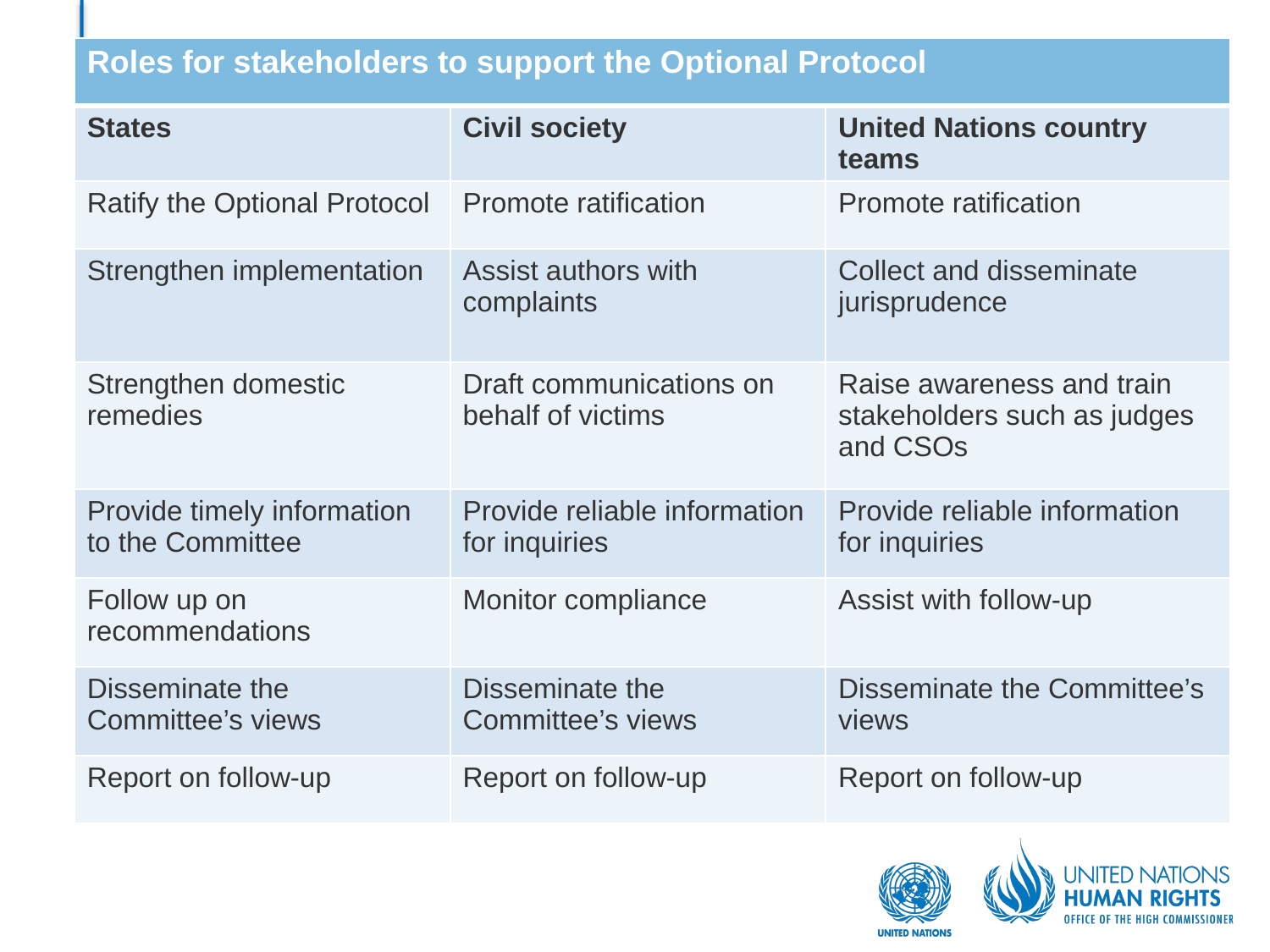

| Roles for stakeholders to support the Optional Protocol |  |  |
| --- | --- | --- |
| States | Civil society | United Nations country teams |
| Ratify the Optional Protocol | Promote ratification | Promote ratification |
| Strengthen implementation | Assist authors with complaints | Collect and disseminate jurisprudence |
| Strengthen domestic remedies | Draft communications on behalf of victims | Raise awareness and train stakeholders such as judges and CSOs |
| Provide timely information to the Committee | Provide reliable information for inquiries | Provide reliable information for inquiries |
| Follow up on recommendations | Monitor compliance | Assist with follow-up |
| Disseminate the Committee’s views | Disseminate the Committee’s views | Disseminate the Committee’s views |
| Report on follow-up | Report on follow-up | Report on follow-up |
#